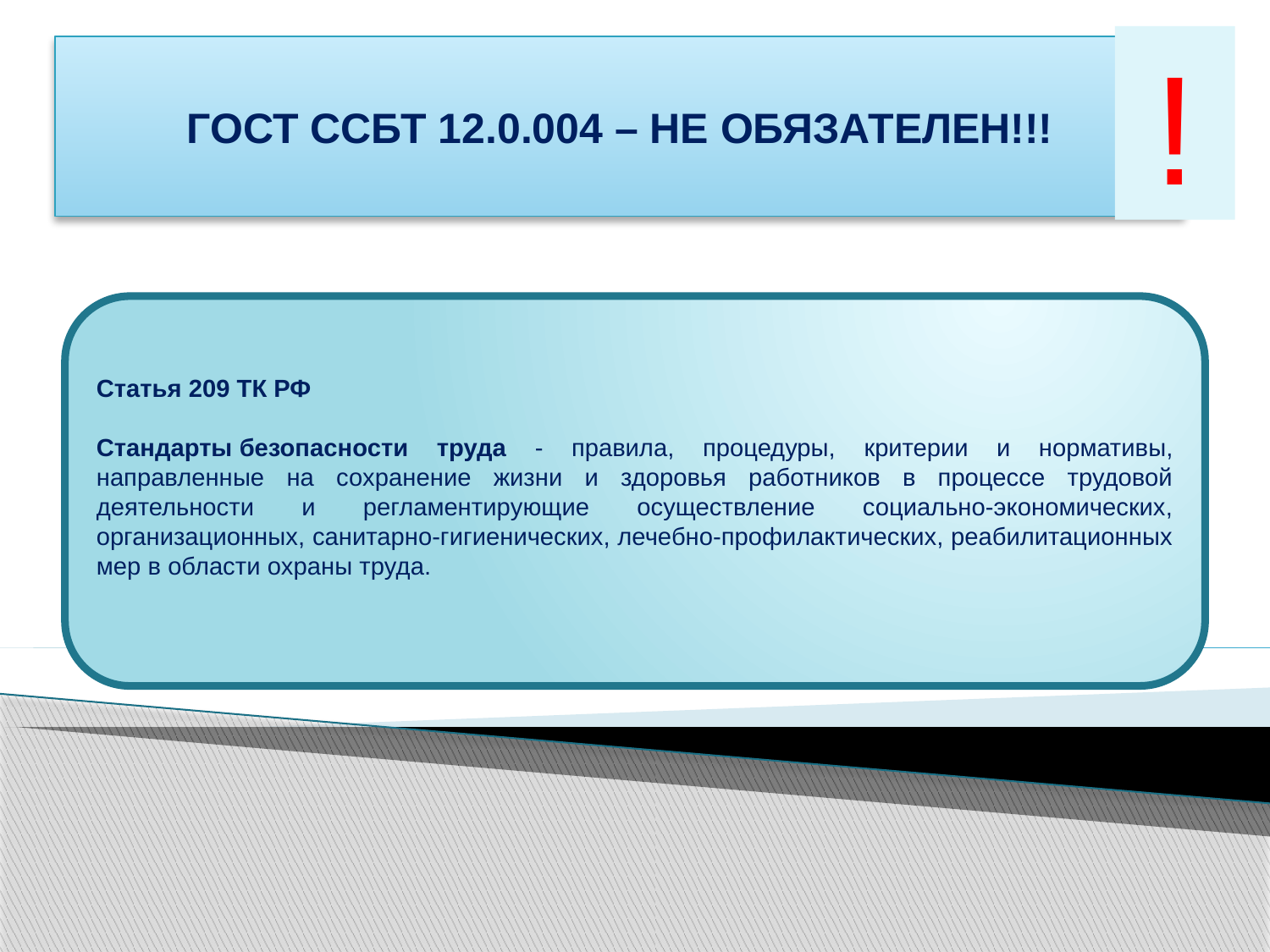

!
ГОСТ ССБТ 12.0.004 – НЕ ОБЯЗАТЕЛЕН!!!
Статья 209 ТК РФ

Стандарты безопасности труда - правила, процедуры, критерии и нормативы, направленные на сохранение жизни и здоровья работников в процессе трудовой деятельности и регламентирующие осуществление социально-экономических, организационных, санитарно-гигиенических, лечебно-профилактических, реабилитационных мер в области охраны труда.